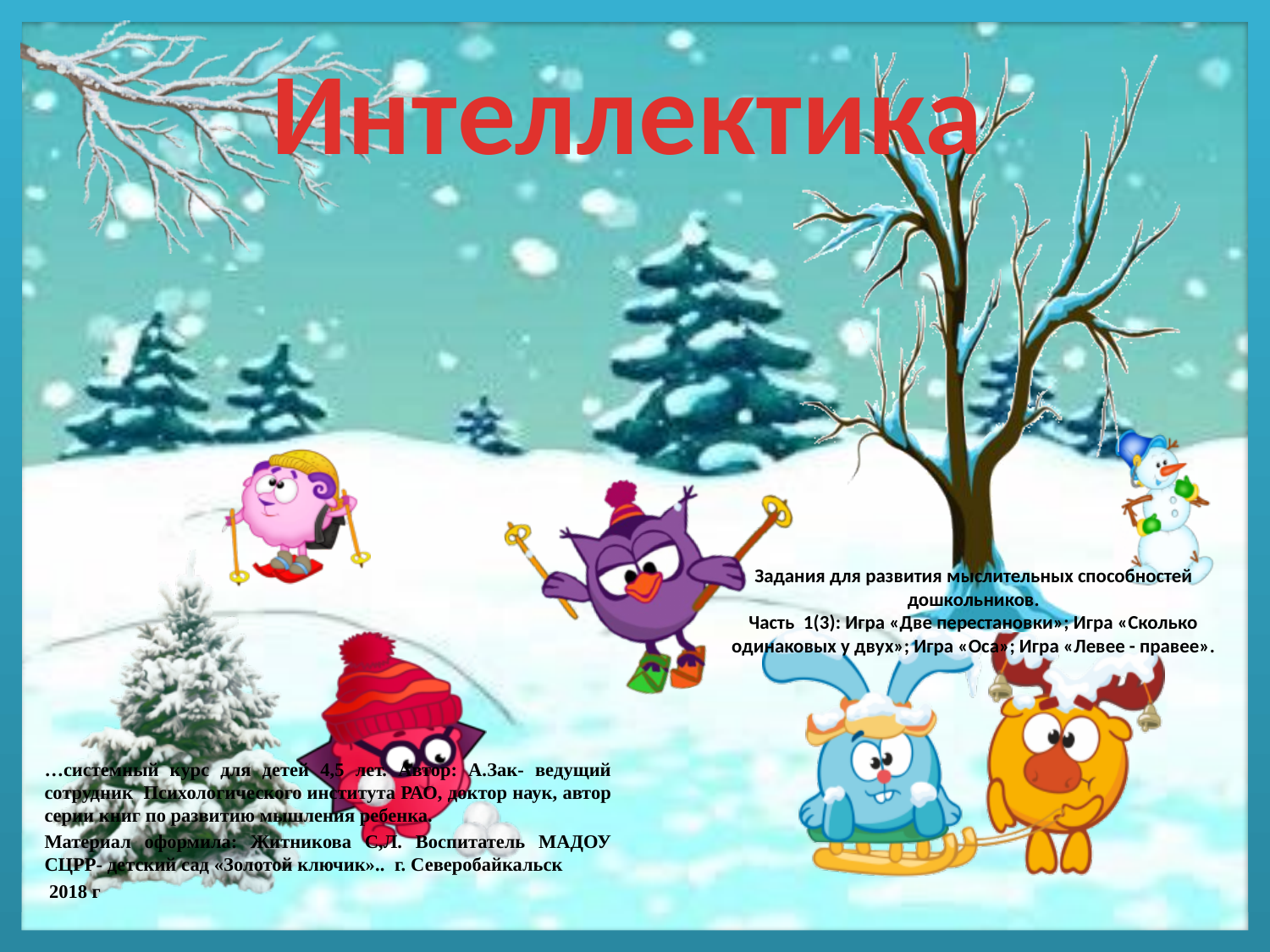

Интеллектика
# Задания для развития мыслительных способностей дошкольников. Часть  1(3): Игра «Две перестановки»; Игра «Сколько одинаковых у двух»; Игра «Оса»; Игра «Левее - правее».
…системный курс для детей 4,5 лет. Автор: А.Зак- ведущий сотрудник  Психологического института РАО, доктор наук, автор серии книг по развитию мышления ребенка.
Материал оформила: Житникова С,Л. Воспитатель МАДОУ СЦРР- детский сад «Золотой ключик»..  г. Северобайкальск
 2018 г